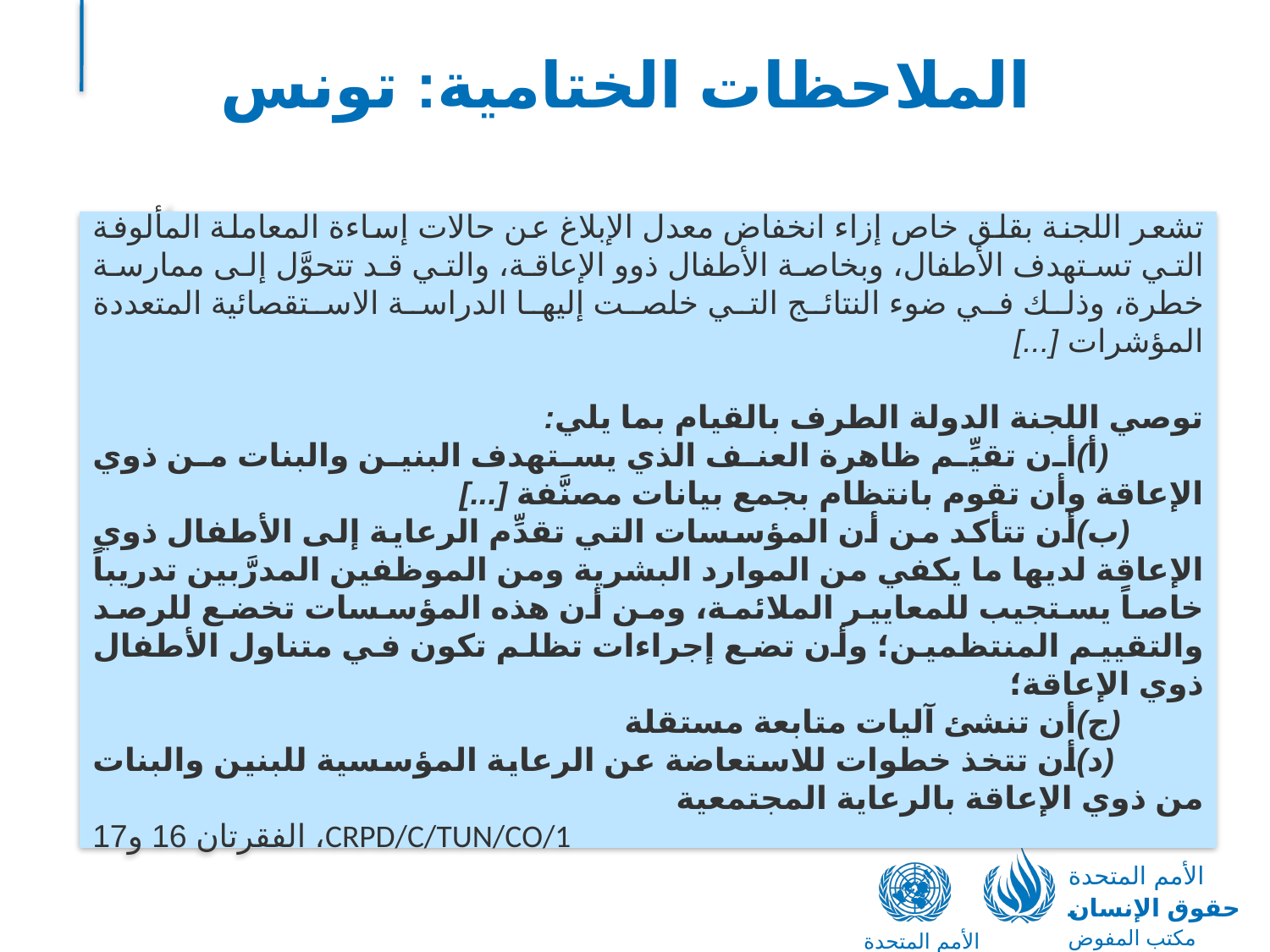

# الملاحظات الختامية: تونس

تشعر اللجنة بقلق خاص إزاء انخفاض معدل الإبلاغ عن حالات إساءة المعاملة المألوفة التي تستهدف الأطفال، وبخاصة الأطفال ذوو الإعاقة، والتي قد تتحوَّل إلى ممارسة خطرة، وذلك في ضوء النتائج التي خلصت إليها الدراسة الاستقصائية المتعددة المؤشرات [...]

توصي اللجنة الدولة الطرف بالقيام بما يلي:
	(أ)	أن تقيِّم ظاهرة العنف الذي يستهدف البنين والبنات من ذوي الإعاقة وأن تقوم بانتظام بجمع بيانات مصنَّفة [...]
	(ب)	أن تتأكد من أن المؤسسات التي تقدِّم الرعاية إلى الأطفال ذوي الإعاقة لديها ما يكفي من الموارد البشرية ومن الموظفين المدرَّبين تدريباً خاصاً يستجيب للمعايير الملائمة، ومن أن هذه المؤسسات تخضع للرصد والتقييم المنتظمين؛ وأن تضع إجراءات تظلم تكون في متناول الأطفال ذوي الإعاقة؛
	(ج)	أن تنشئ آليات متابعة مستقلة
	(د)	أن تتخذ خطوات للاستعاضة عن الرعاية المؤسسية للبنين والبنات من ذوي الإعاقة بالرعاية المجتمعية
CRPD/C/TUN/CO/1، الفقرتان 16 و17
الأمم المتحدة
حقوق الإنسان
مكتب المفوض السامي
الأمم المتحدة